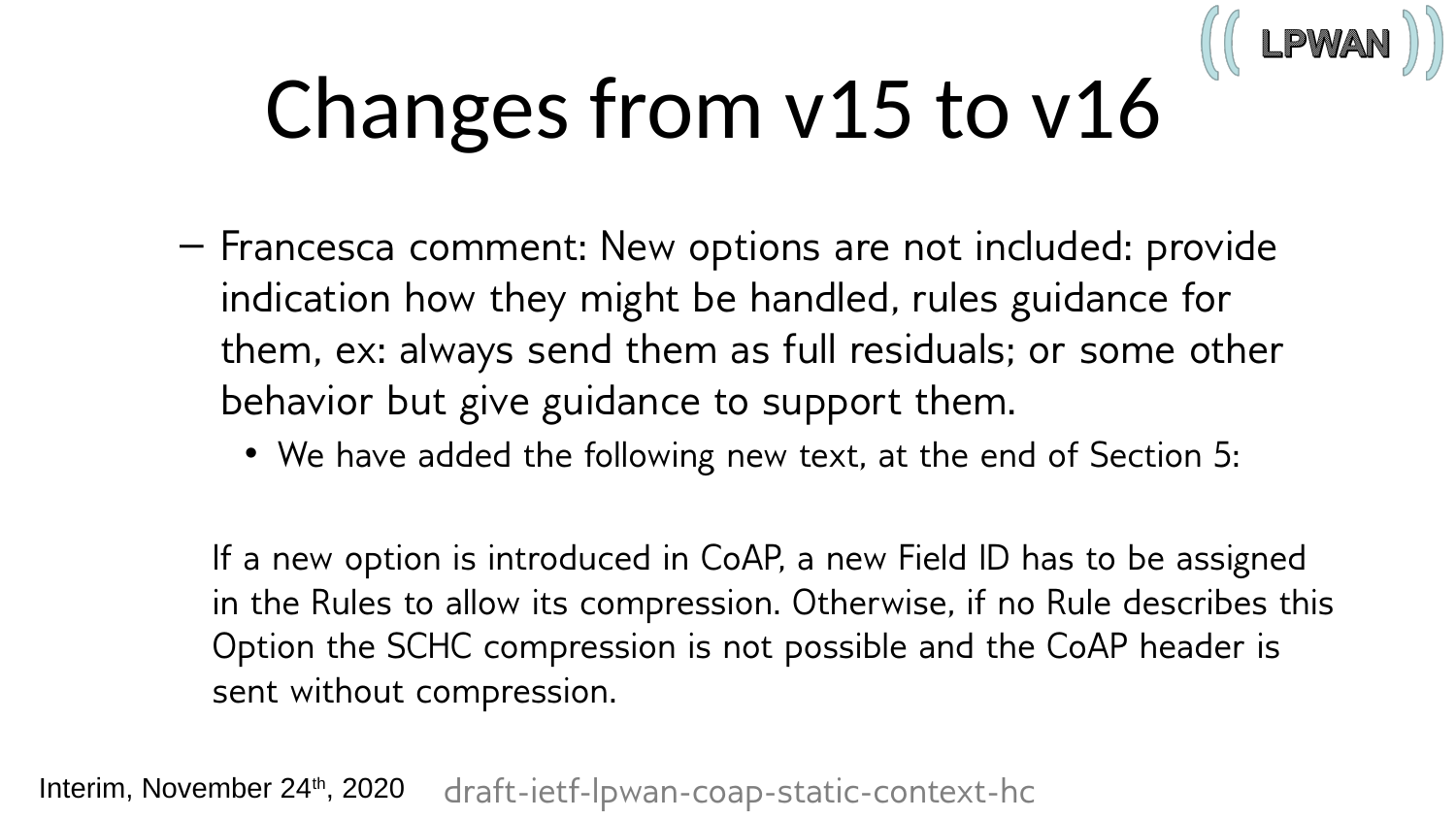

# Changes from v15 to v16
Francesca comment: New options are not included: provide indication how they might be handled, rules guidance for them, ex: always send them as full residuals; or some other behavior but give guidance to support them.
We have added the following new text, at the end of Section 5:

If a new option is introduced in CoAP, a new Field ID has to be assigned in the Rules to allow its compression. Otherwise, if no Rule describes this Option the SCHC compression is not possible and the CoAP header is sent without compression.

draft-ietf-lpwan-coap-static-context-hc